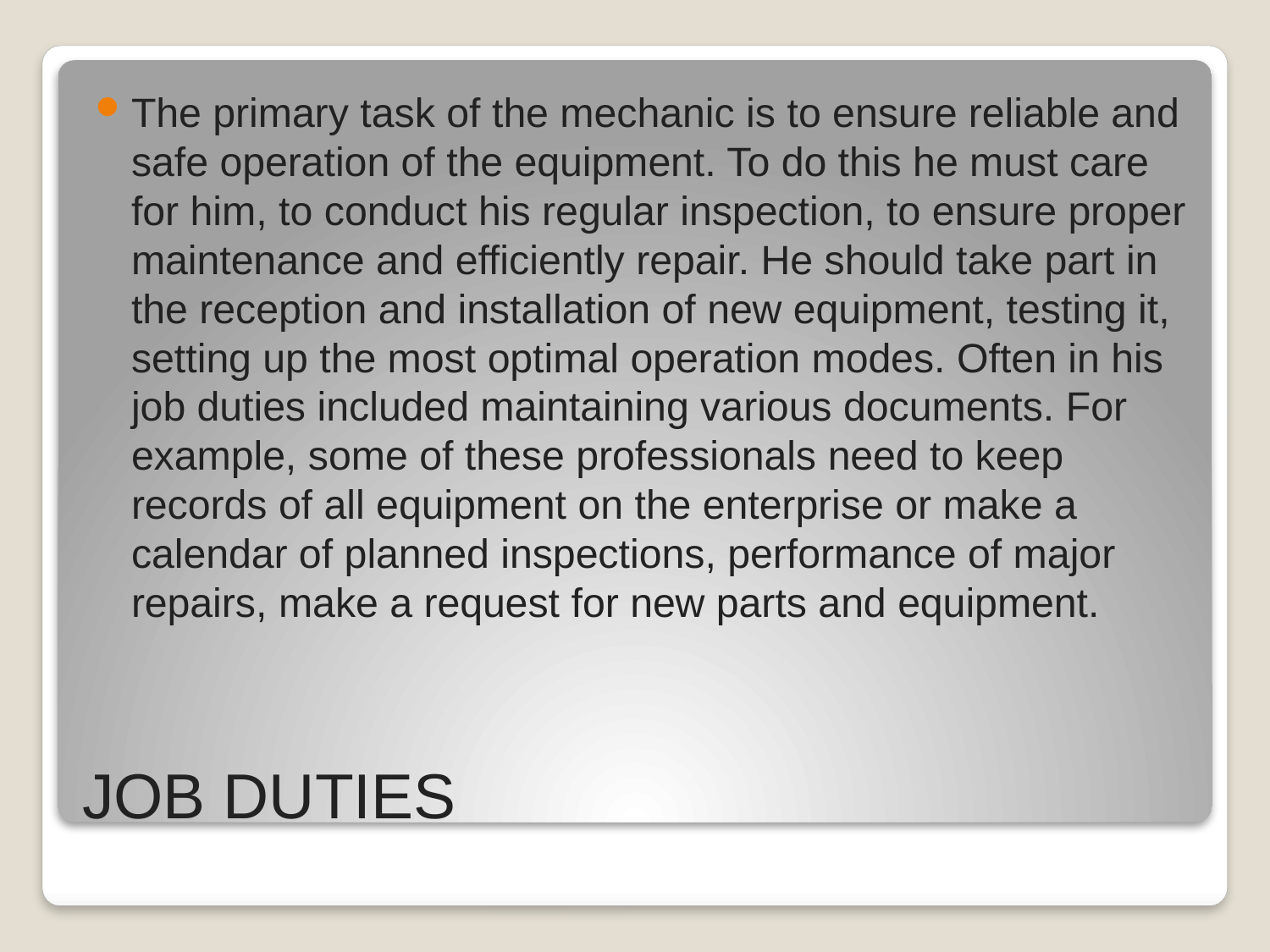

The primary task of the mechanic is to ensure reliable and safe operation of the equipment. To do this he must care for him, to conduct his regular inspection, to ensure proper maintenance and efficiently repair. He should take part in the reception and installation of new equipment, testing it, setting up the most optimal operation modes. Often in his job duties included maintaining various documents. For example, some of these professionals need to keep records of all equipment on the enterprise or make a calendar of planned inspections, performance of major repairs, make a request for new parts and equipment.
# JOB DUTIES